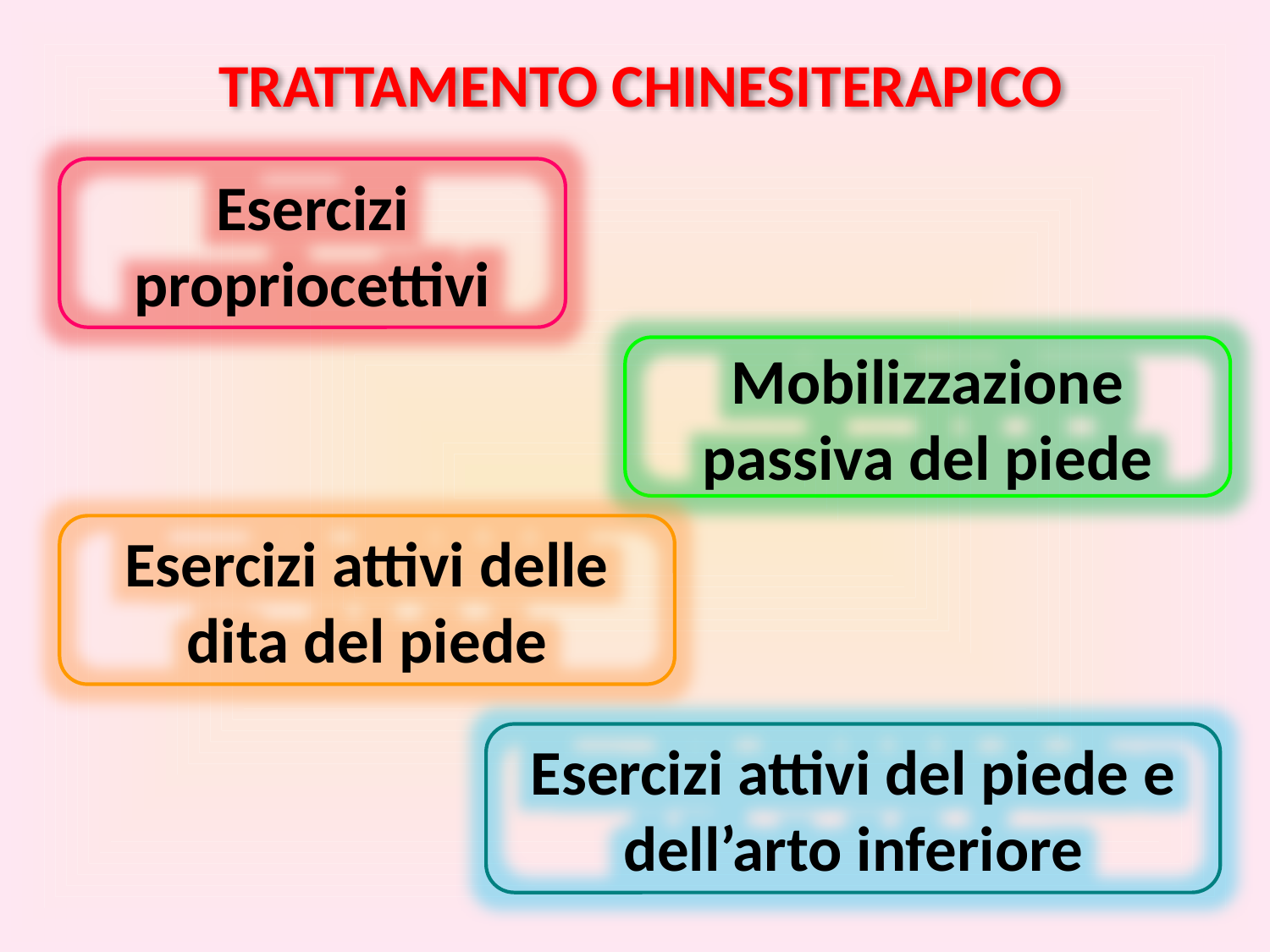

# TRATTAMENTO CHINESITERAPICO

Esercizi propriocettivi
Mobilizzazione passiva del piede
Esercizi attivi delle dita del piede
Esercizi attivi del piede e dell’arto inferiore